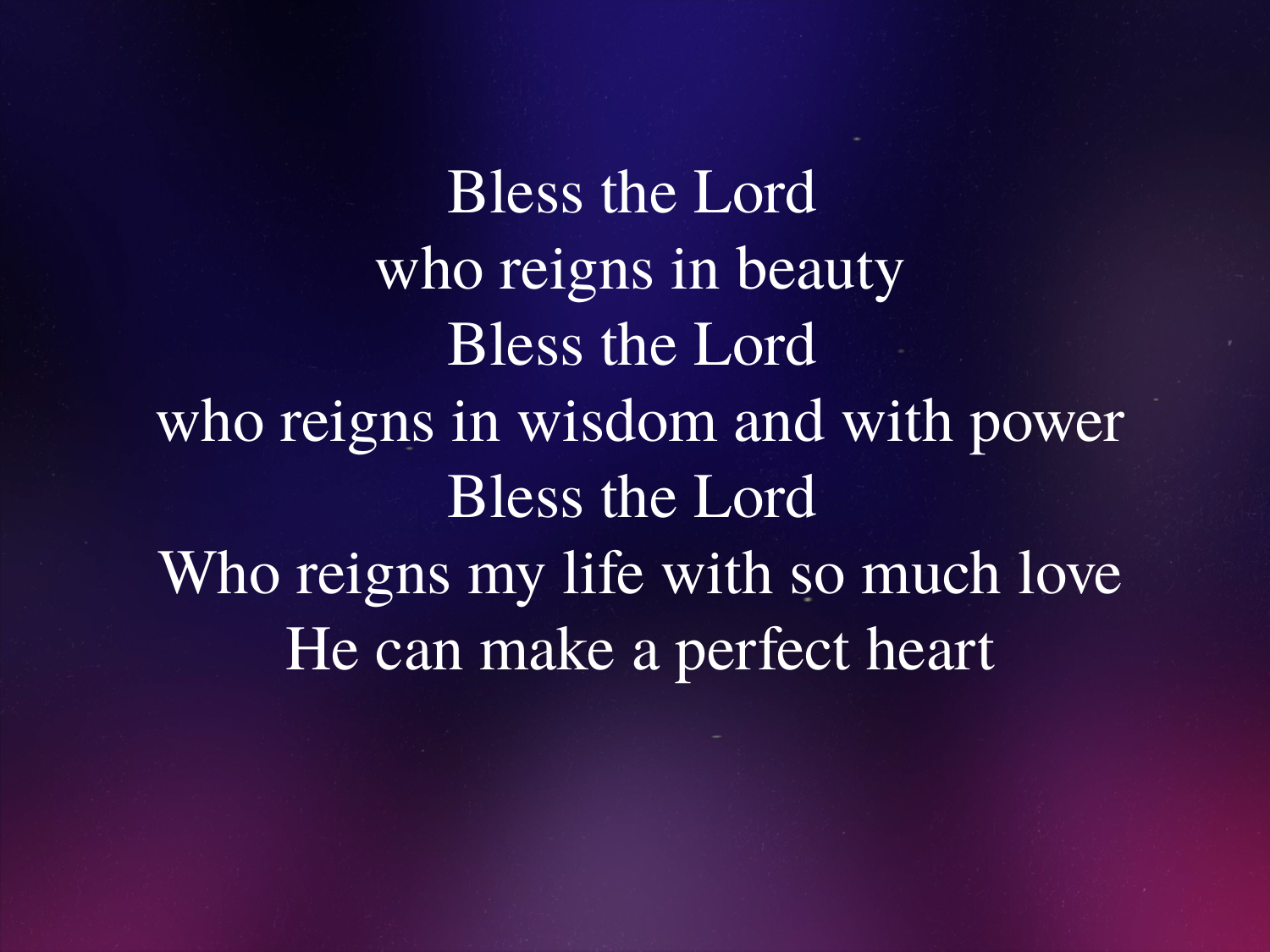

# Bless the Lord who reigns in beauty Bless the Lord who reigns in wisdom and with power Bless the Lord Who reigns my life with so much love He can make a perfect heart